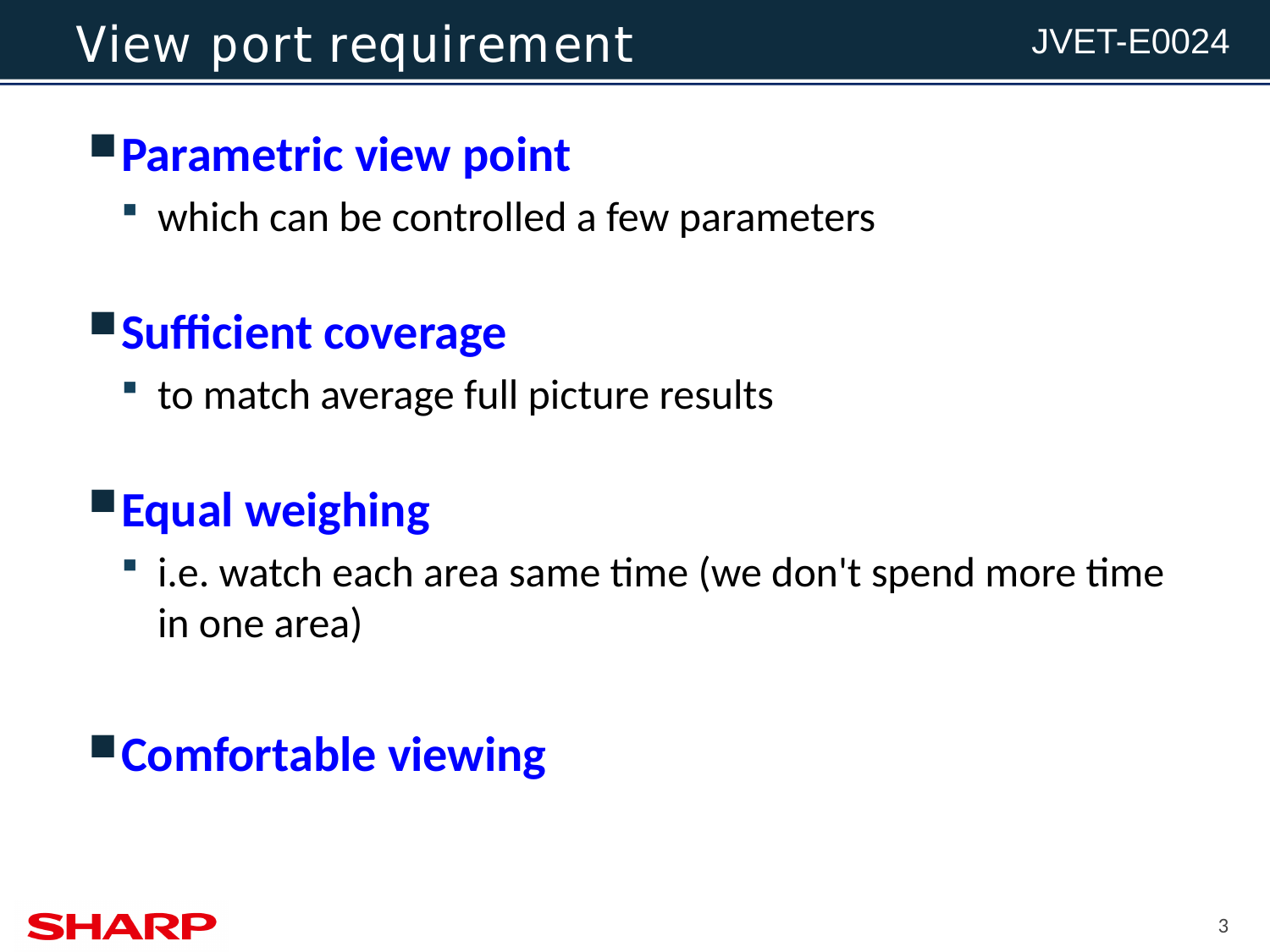

# View port requirement
Parametric view point
which can be controlled a few parameters

Sufficient coverage
to match average full picture results

Equal weighing
i.e. watch each area same time (we don't spend more time in one area)

Comfortable viewing

3